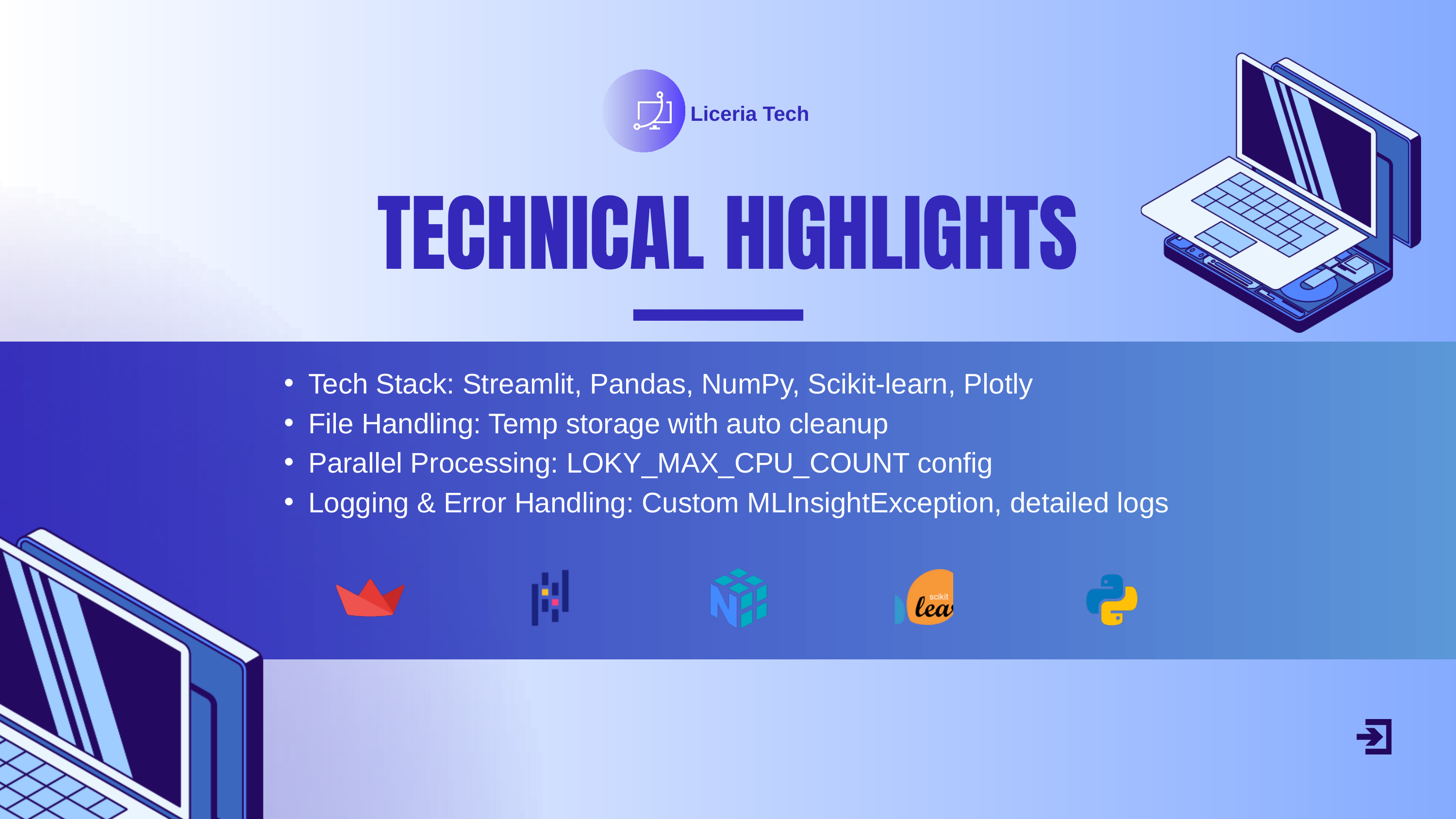

Liceria Tech

TECHNICAL HIGHLIGHTS

Tech Stack: Streamlit, Pandas, NumPy, Scikit-learn, Plotly
File Handling: Temp storage with auto cleanup
Parallel Processing: LOKY_MAX_CPU_COUNT config
Logging & Error Handling: Custom MLInsightException, detailed logs